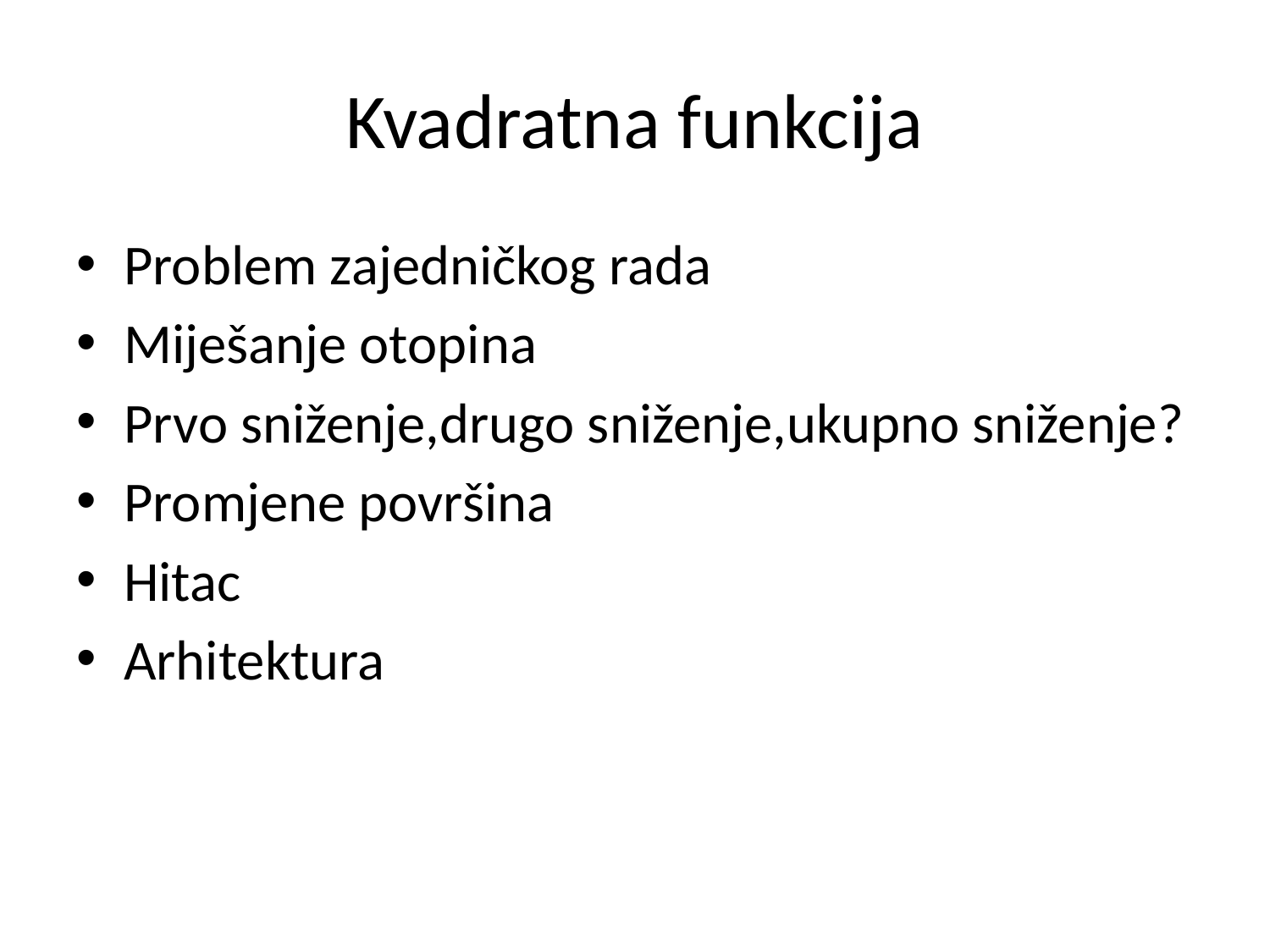

# Kvadratna funkcija
Problem zajedničkog rada
Miješanje otopina
Prvo sniženje,drugo sniženje,ukupno sniženje?
Promjene površina
Hitac
Arhitektura